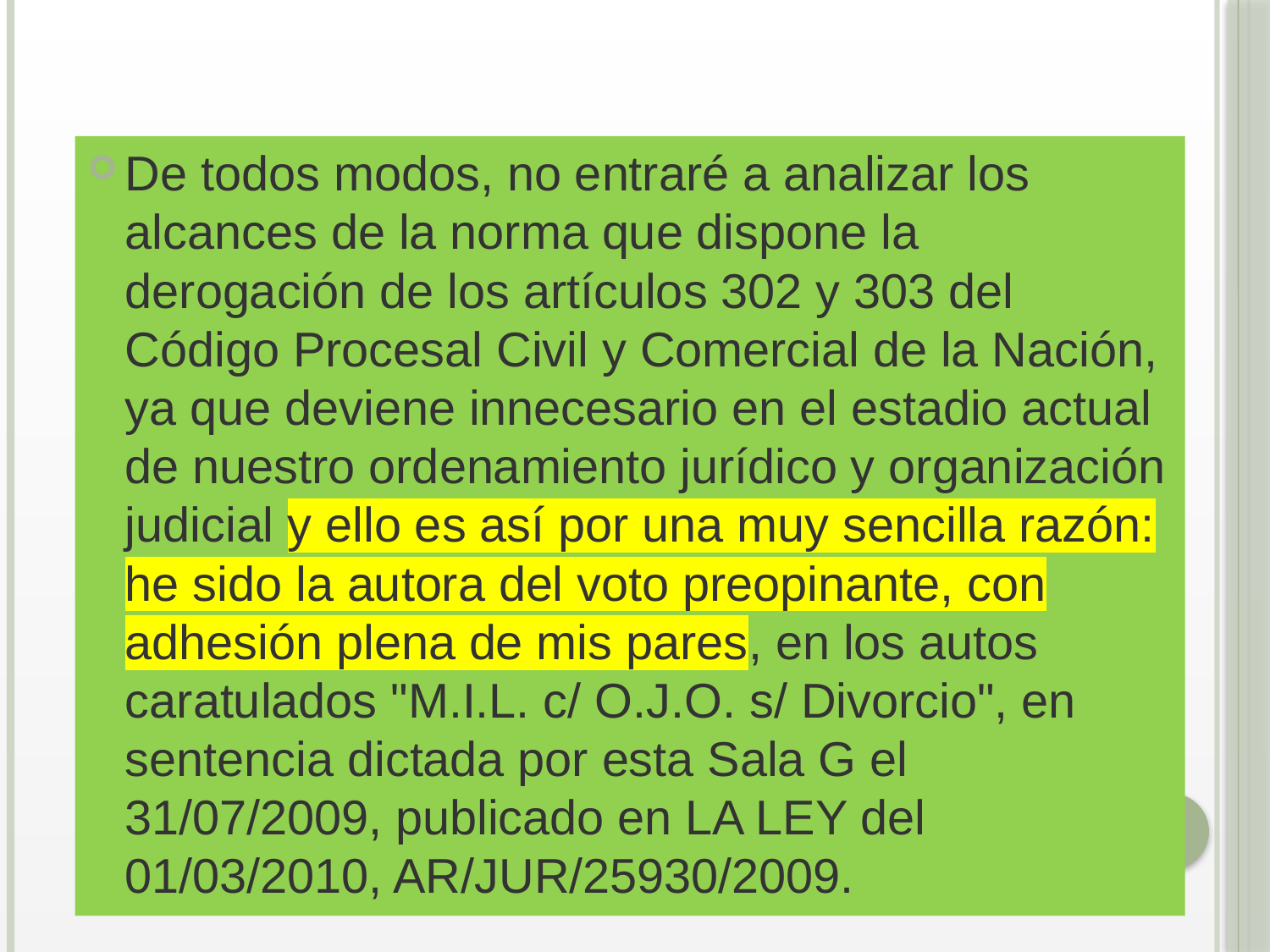

De todos modos, no entraré a analizar los alcances de la norma que dispone la derogación de los artículos 302 y 303 del Código Procesal Civil y Comercial de la Nación, ya que deviene innecesario en el estadio actual de nuestro ordenamiento jurídico y organización judicial y ello es así por una muy sencilla razón: he sido la autora del voto preopinante, con adhesión plena de mis pares, en los autos caratulados "M.I.L. c/ O.J.O. s/ Divorcio", en sentencia dictada por esta Sala G el 31/07/2009, publicado en LA LEY del 01/03/2010, AR/JUR/25930/2009.